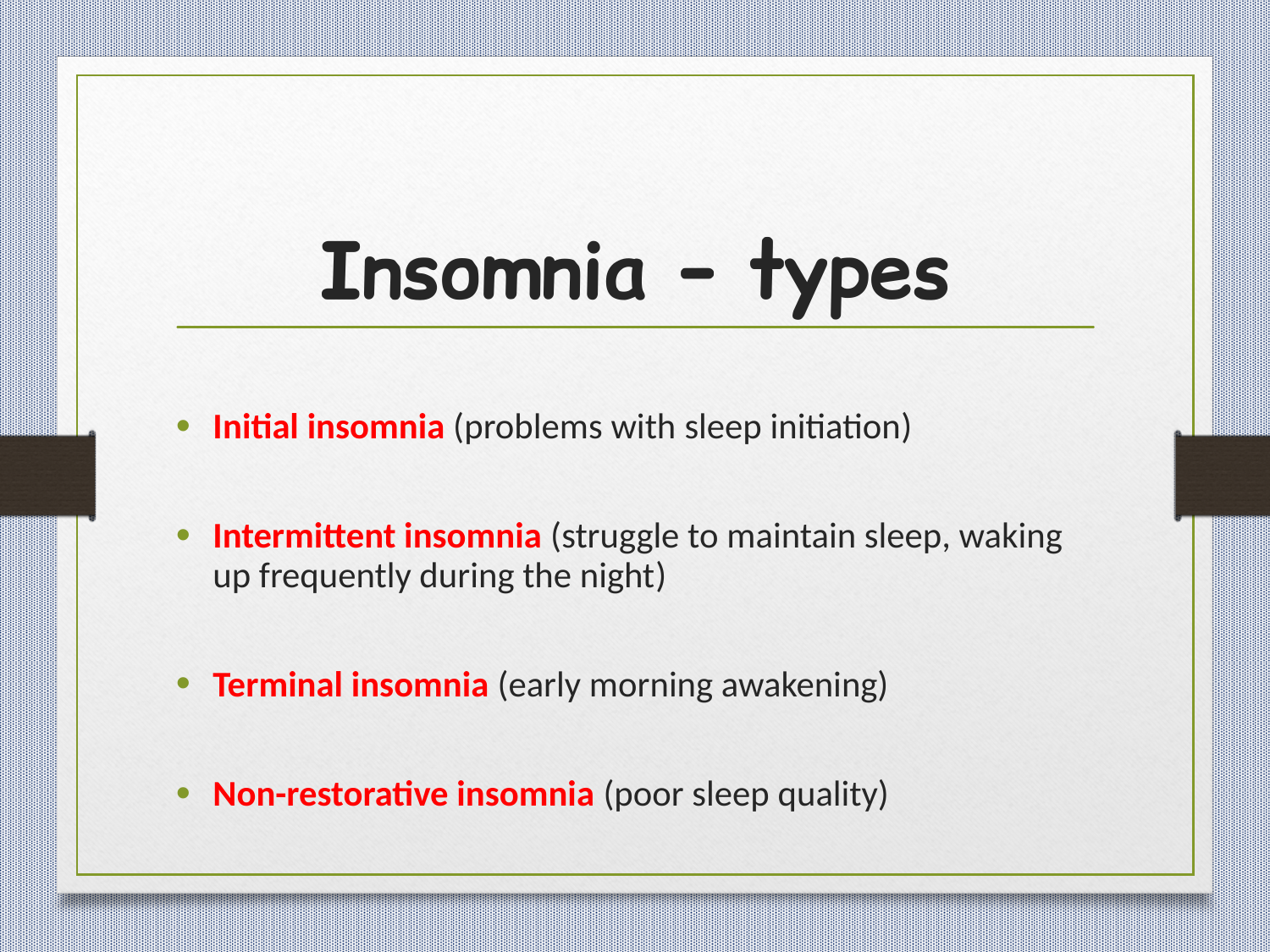

# Insomnia – types

Initial insomnia (problems with sleep initiation)

Intermittent insomnia (struggle to maintain sleep, waking up frequently during the night)

Terminal insomnia (early morning awakening)

Non-restorative insomnia (poor sleep quality)